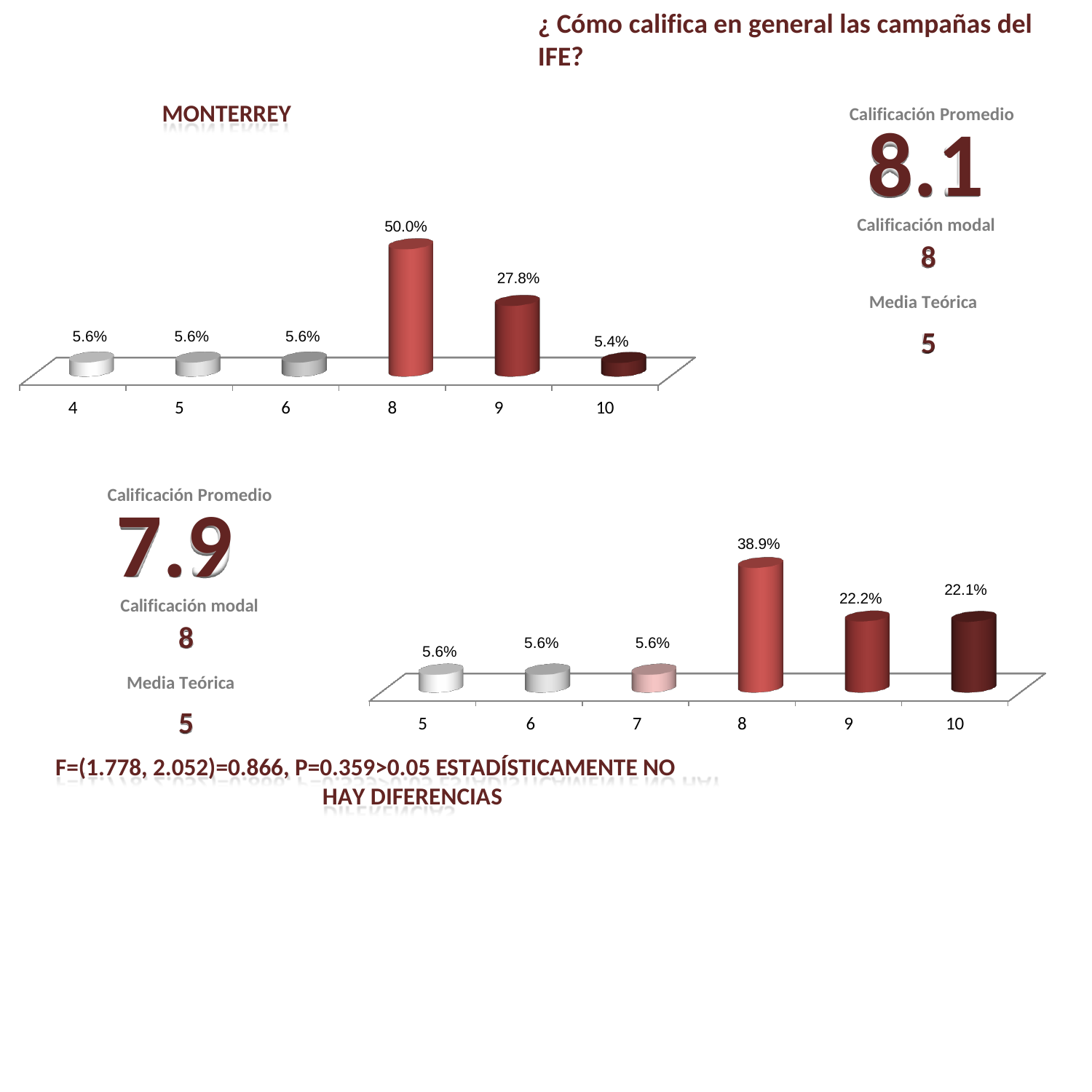

¿ Cómo califica en general las campañas del IFE?

MONTERREY
Calificación Promedio
8.1
Calificación modal

50.0%

8

Media Teórica
27.8%

5
5.6%
5.6%
5.6%
5.4%

4
5
6
8
9
10

Calificación Promedio
7.9
Calificación modal
38.9%

22.1%
22.2%

8

Media Teórica
5.6%
5.6%
5.6%

5
5	6	7
8
9
10
F=(1.778, 2.052)=0.866, P=0.359>0.05 ESTADÍSTICAMENTE NO HAY DIFERENCIAS